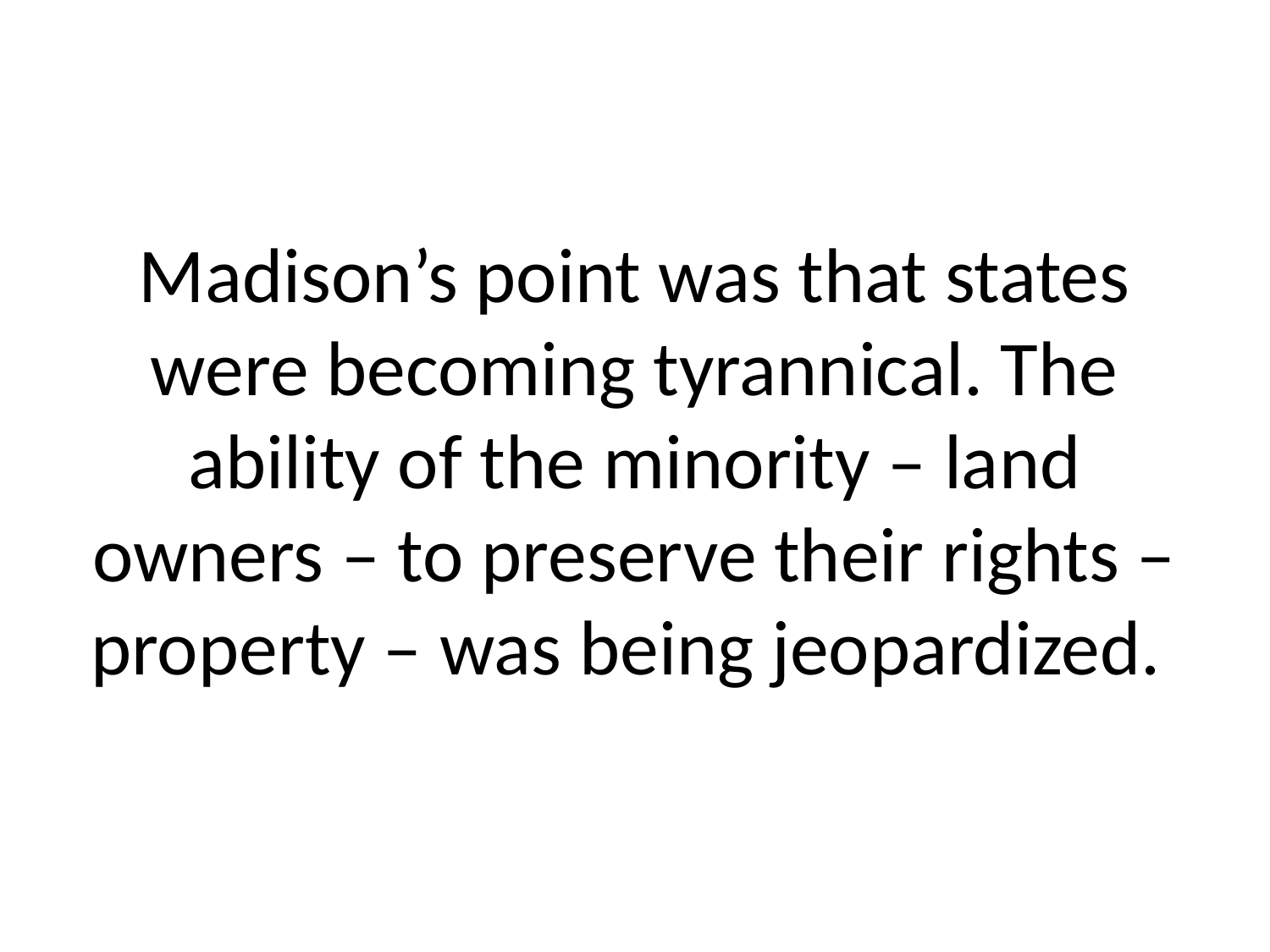

# Madison’s point was that states were becoming tyrannical. The ability of the minority – land owners – to preserve their rights – property – was being jeopardized.